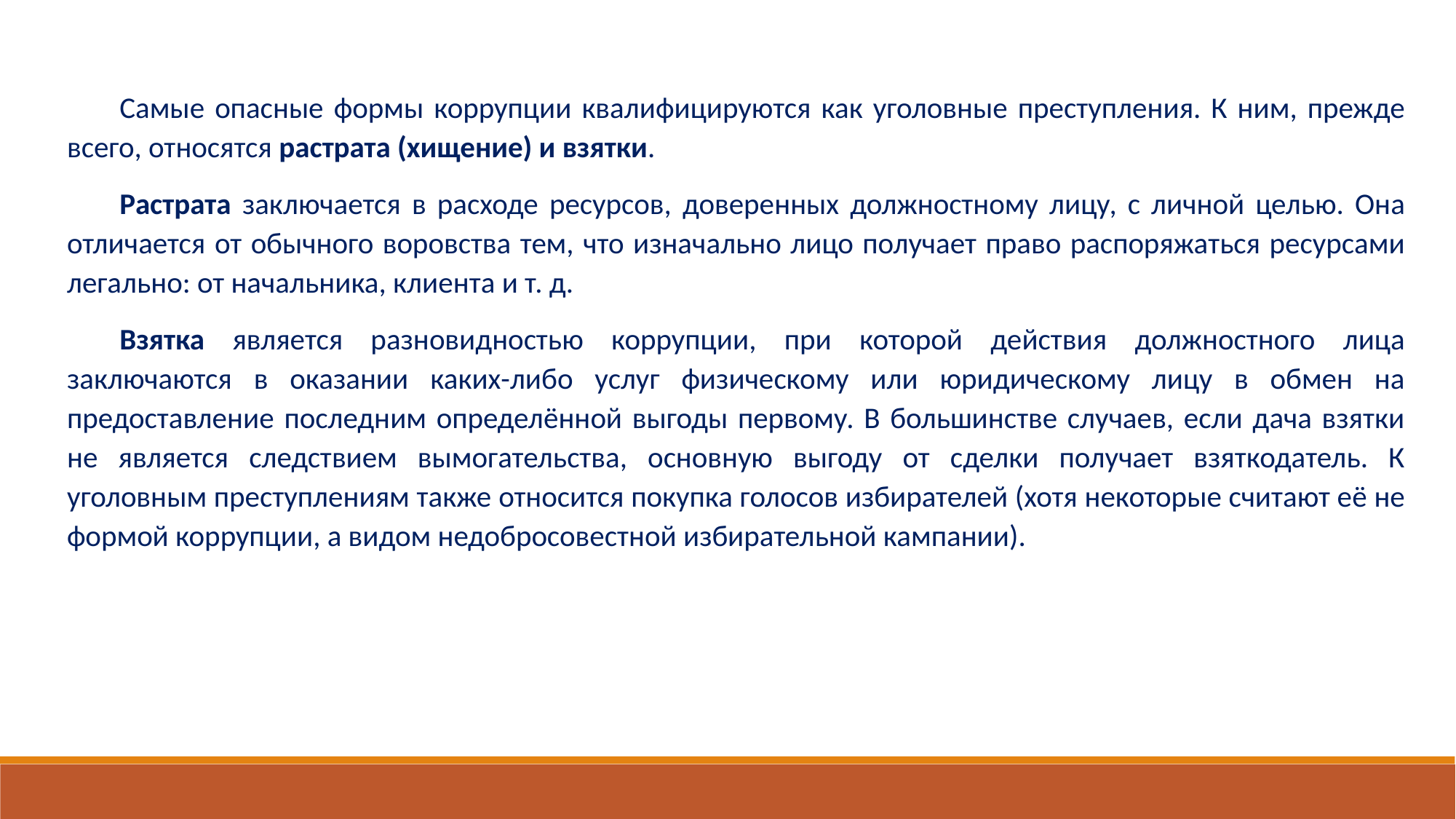

Самые опасные формы коррупции квалифицируются как уголовные преступления. К ним, прежде всего, относятся растрата (хищение) и взятки.
Растрата заключается в расходе ресурсов, доверенных должностному лицу, с личной целью. Она отличается от обычного воровства тем, что изначально лицо получает право распоряжаться ресурсами легально: от начальника, клиента и т. д.
Взятка является разновидностью коррупции, при которой действия должностного лица заключаются в оказании каких-либо услуг физическому или юридическому лицу в обмен на предоставление последним определённой выгоды первому. В большинстве случаев, если дача взятки не является следствием вымогательства, основную выгоду от сделки получает взяткодатель. К уголовным преступлениям также относится покупка голосов избирателей (хотя некоторые считают её не формой коррупции, а видом недобросовестной избирательной кампании).